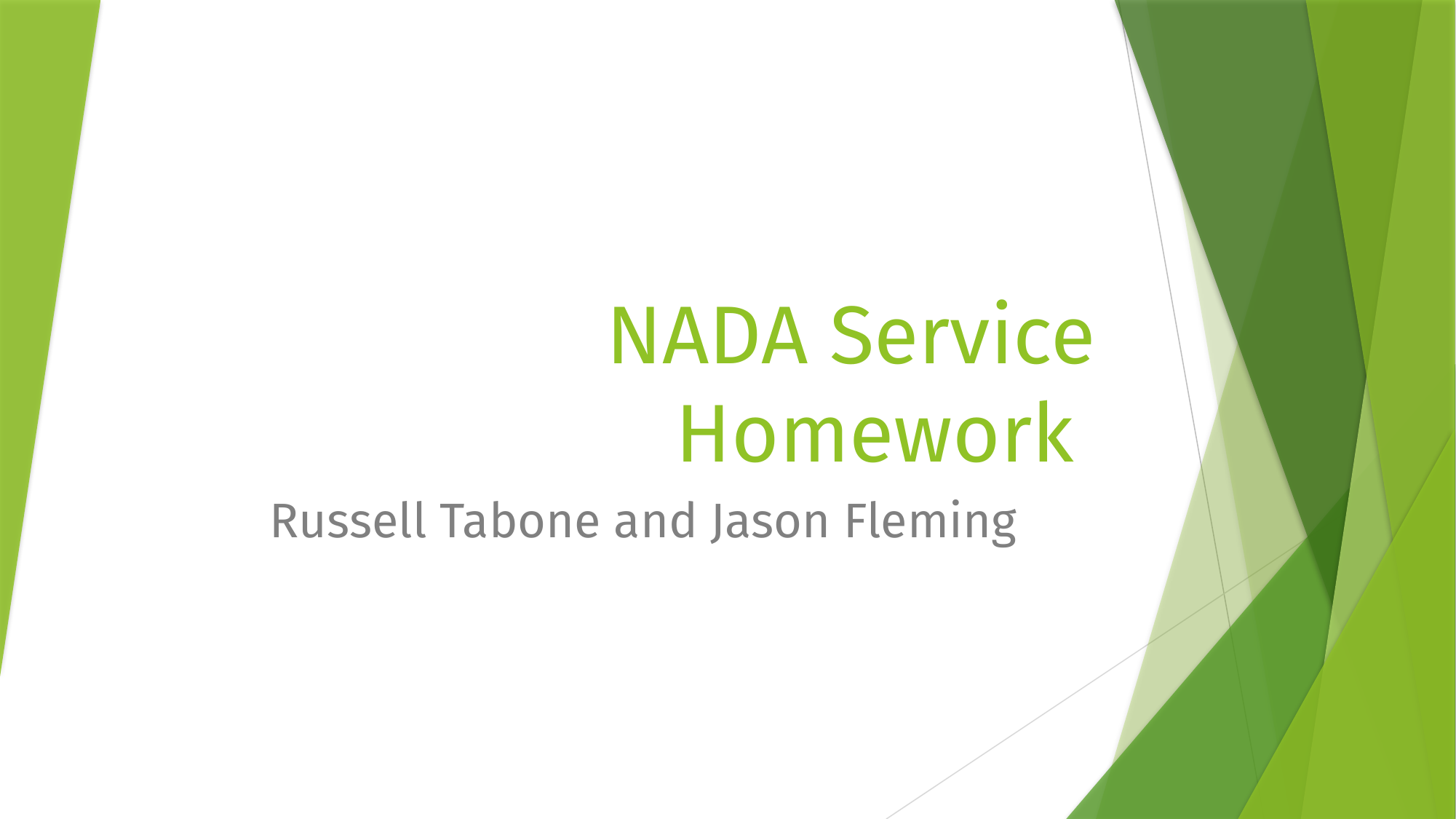

# NADA Service Homework
Russell Tabone and Jason Fleming